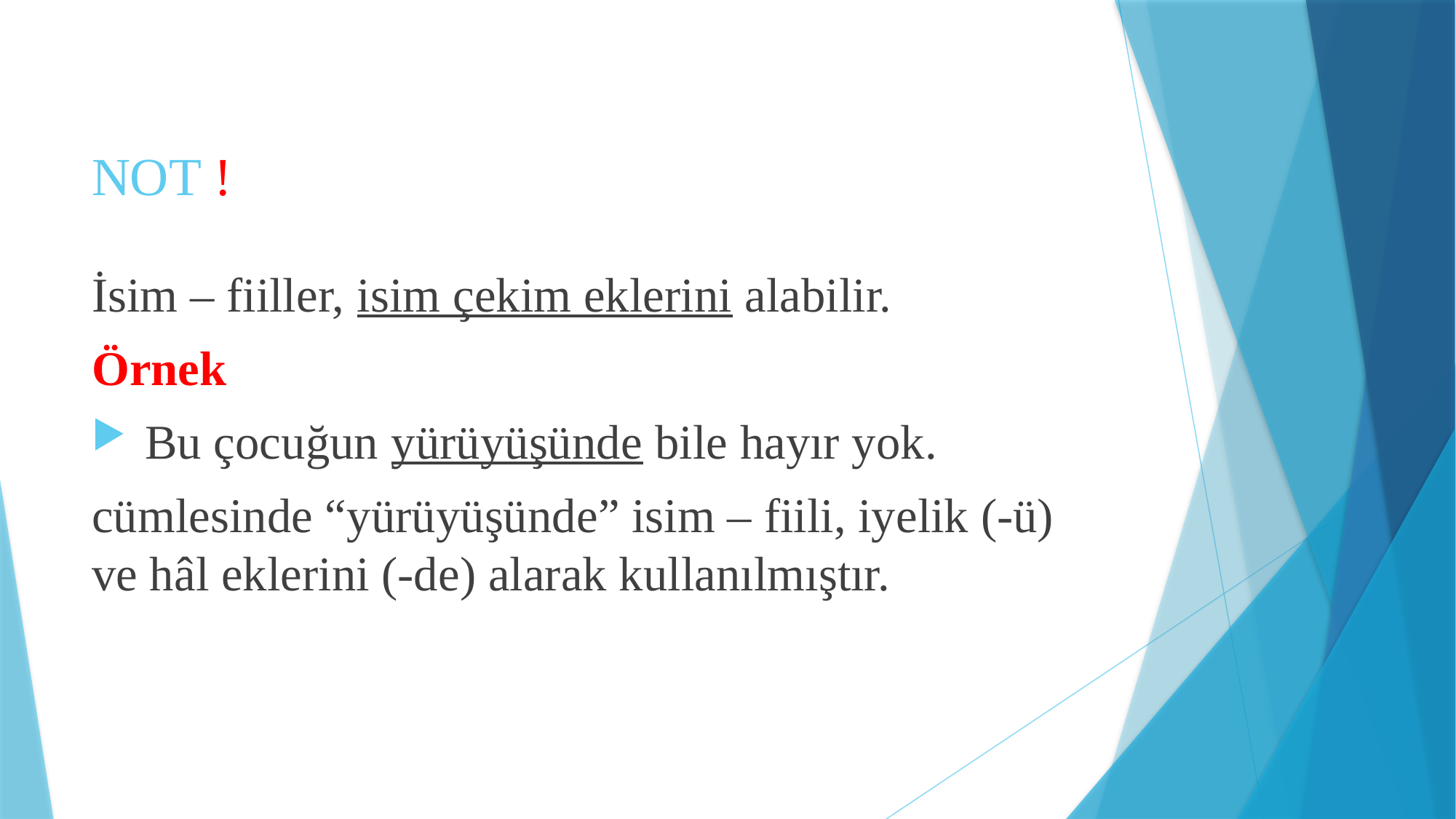

# NOT !
İsim – fiiller, isim çekim eklerini alabilir.
Örnek
 Bu çocuğun yürüyüşünde bile hayır yok.
cümlesinde “yürüyüşünde” isim – fiili, iyelik (-ü) ve hâl eklerini (-de) alarak kullanılmıştır.